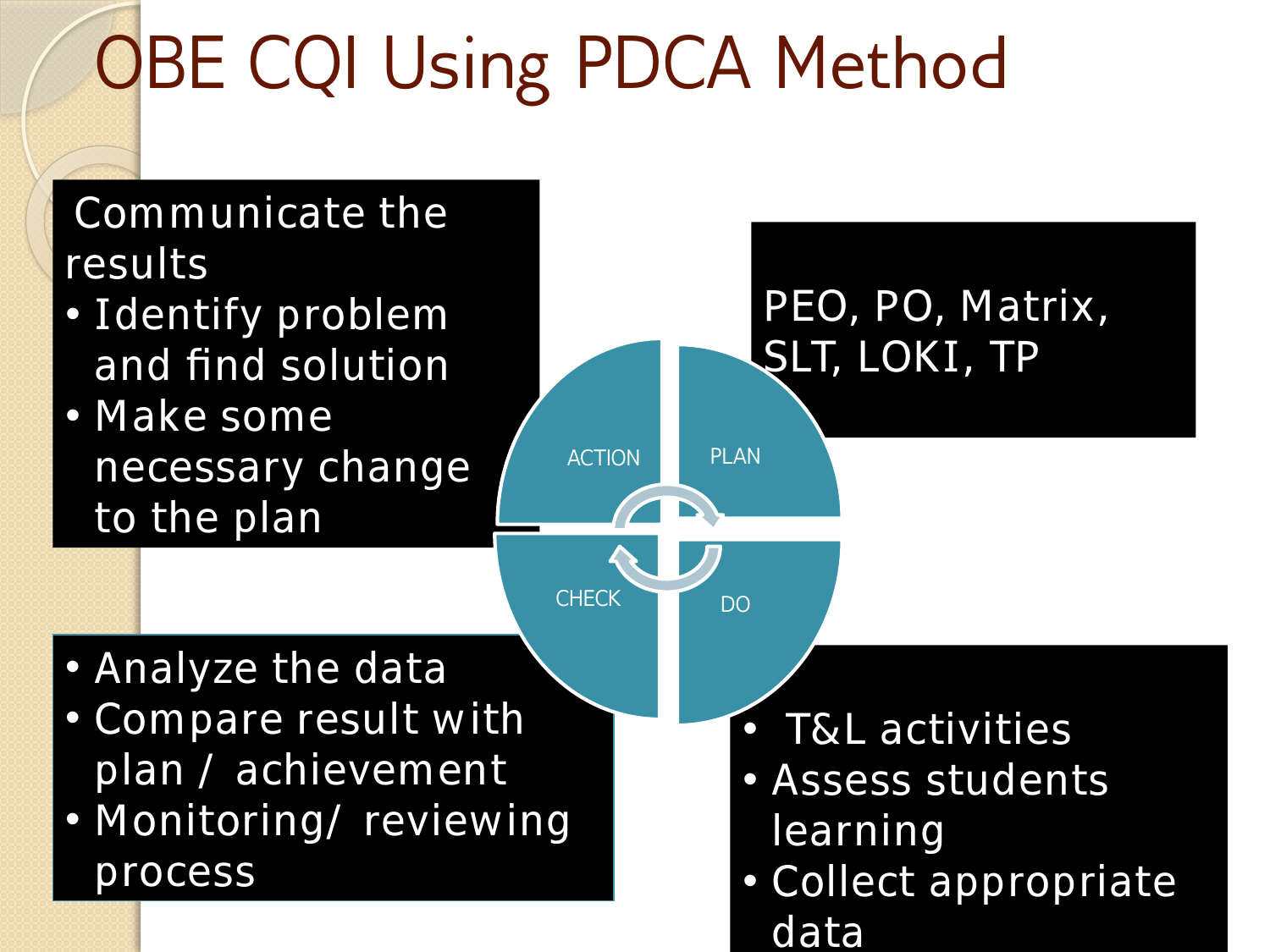

# OBE CQI Using PDCA Method
 Communicate the results
Identify problem and find solution
Make some necessary change to the plan

PEO, PO, Matrix, SLT, LOKI, TP

ACTION
PLAN

CHECK
DO
Analyze the data
Compare result with plan / achievement
Monitoring/ reviewing process

 T&L activities
Assess students learning
Collect appropriate data